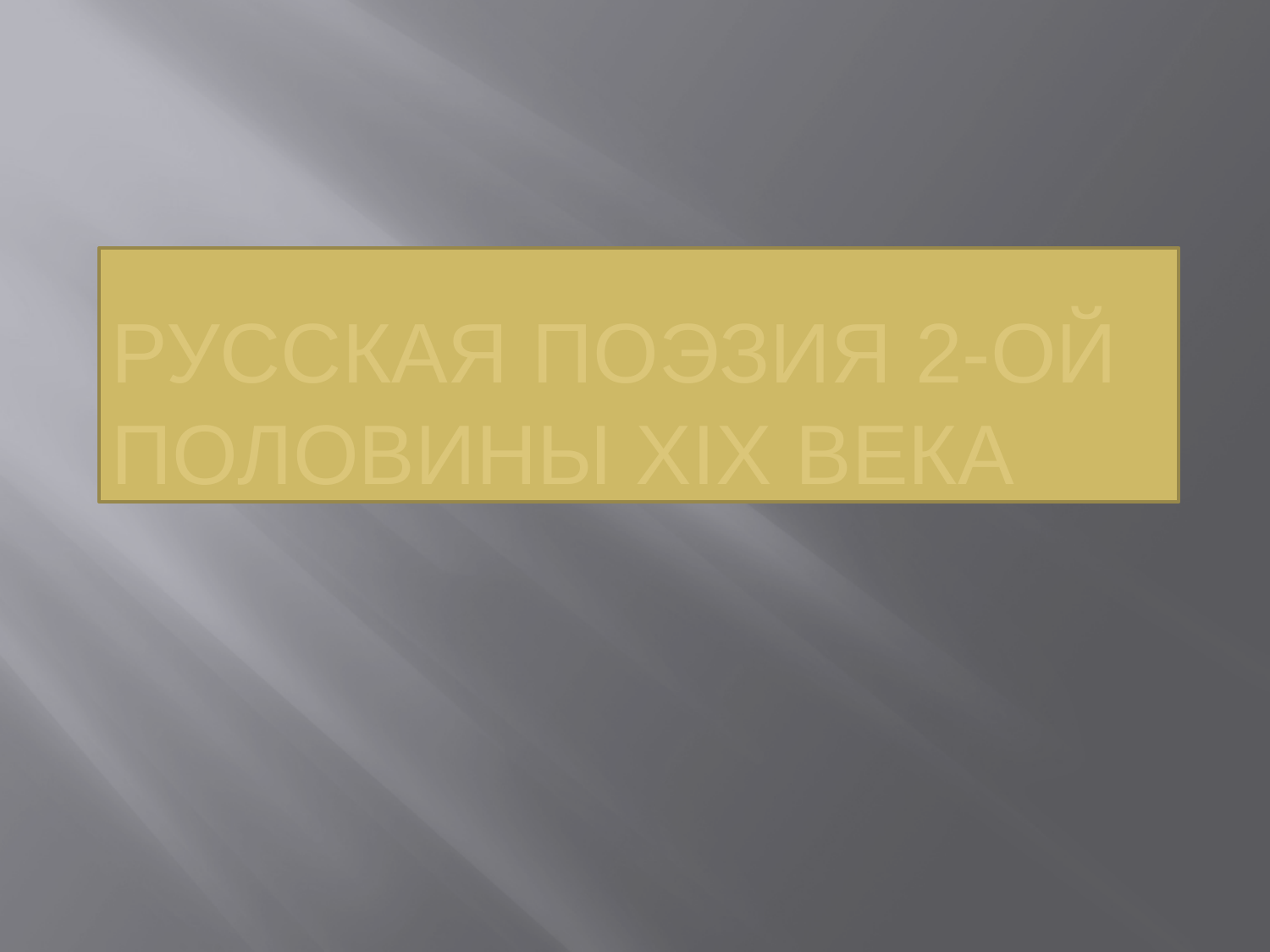

# РУССКАЯ ПОЭЗИЯ 2-ОЙ ПОЛОВИНЫ ХIХ ВЕКА